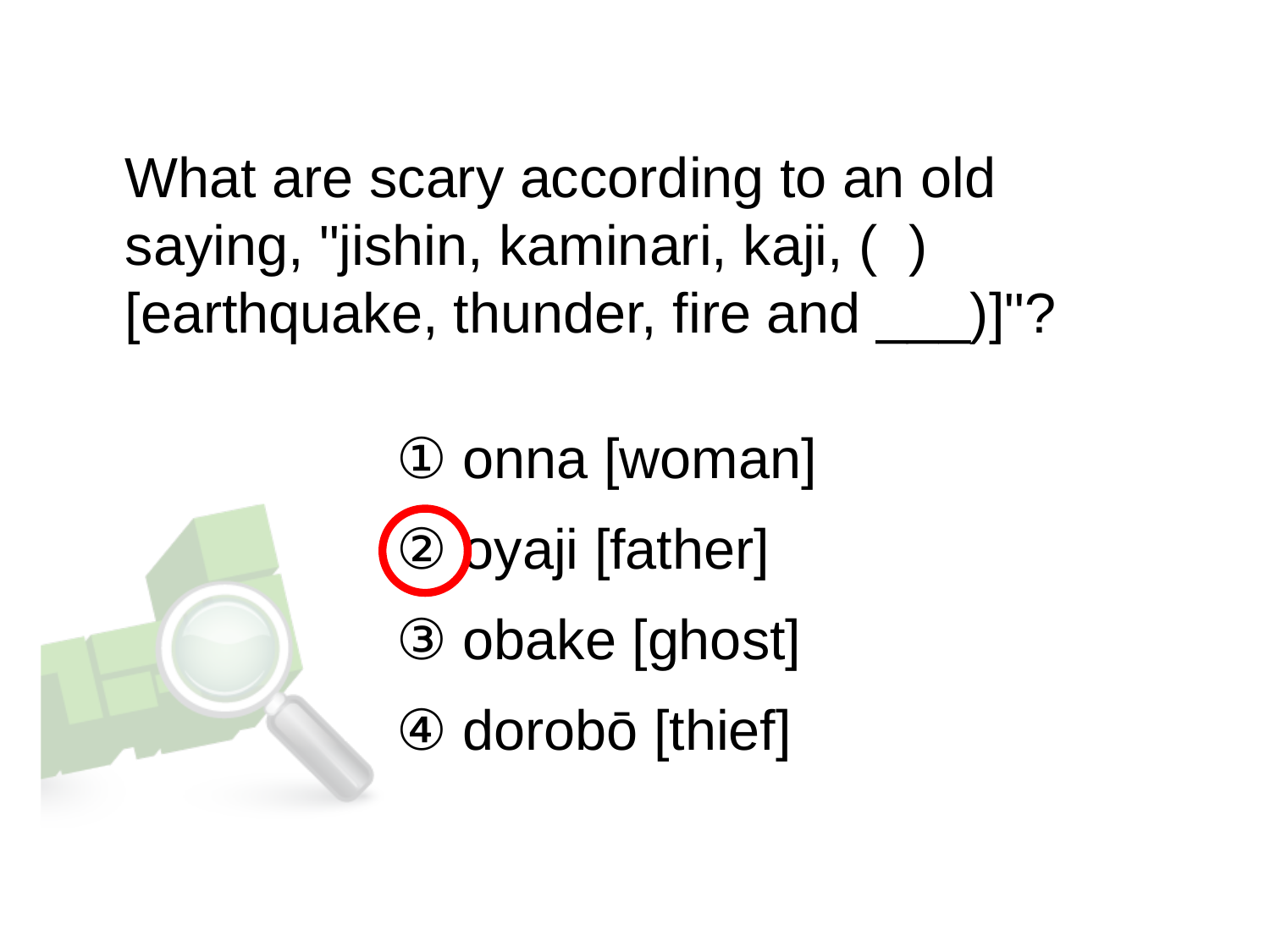

# What are scary according to an old saying, "jishin, kaminari, kaji, (  ) [earthquake, thunder, fire and ___)]"?
① onna [woman]
② oyaji [father]
③ obake [ghost]
④ dorobō [thief]